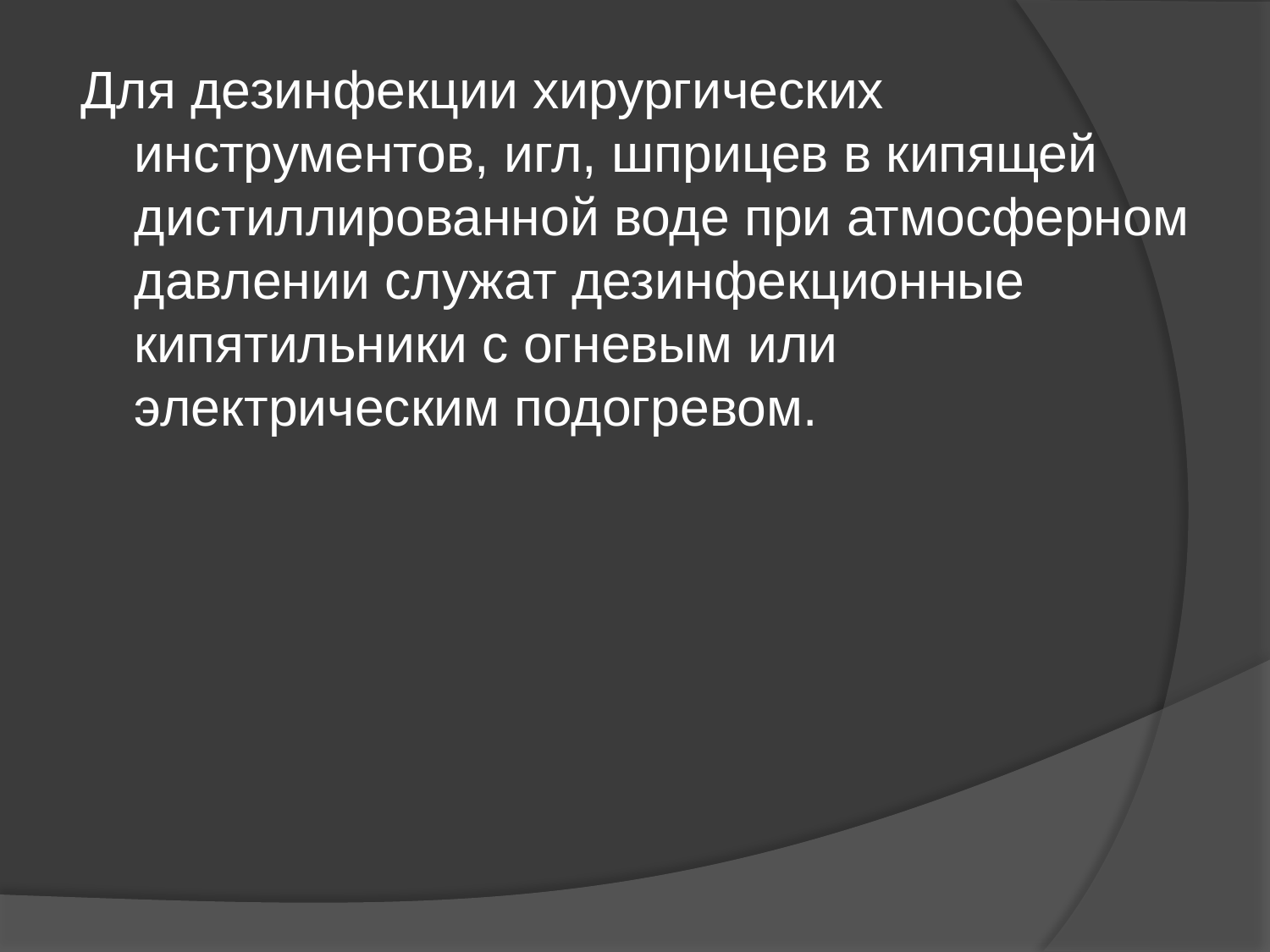

Для дезинфекции хирургических инструментов, игл, шприцев в кипящей дистиллированной воде при атмосферном давлении служат дезинфекционные кипятильники с огневым или электрическим подогревом.